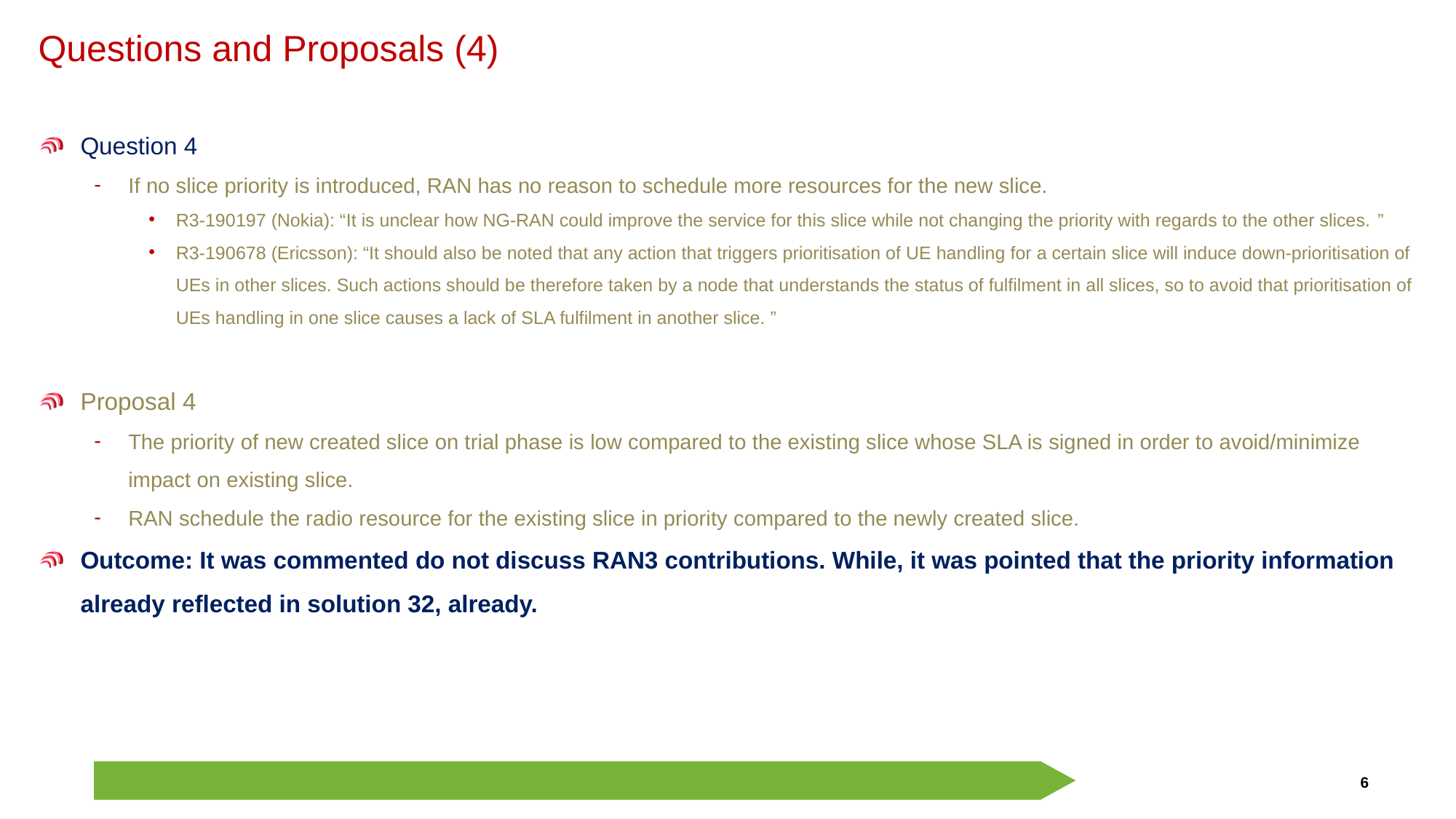

# Questions and Proposals (4)
Question 4
If no slice priority is introduced, RAN has no reason to schedule more resources for the new slice.
R3-190197 (Nokia): “It is unclear how NG-RAN could improve the service for this slice while not changing the priority with regards to the other slices. ”
R3-190678 (Ericsson): “It should also be noted that any action that triggers prioritisation of UE handling for a certain slice will induce down-prioritisation of UEs in other slices. Such actions should be therefore taken by a node that understands the status of fulfilment in all slices, so to avoid that prioritisation of UEs handling in one slice causes a lack of SLA fulfilment in another slice. ”

Proposal 4
The priority of new created slice on trial phase is low compared to the existing slice whose SLA is signed in order to avoid/minimize impact on existing slice.
RAN schedule the radio resource for the existing slice in priority compared to the newly created slice.
Outcome: It was commented do not discuss RAN3 contributions. While, it was pointed that the priority information already reflected in solution 32, already.